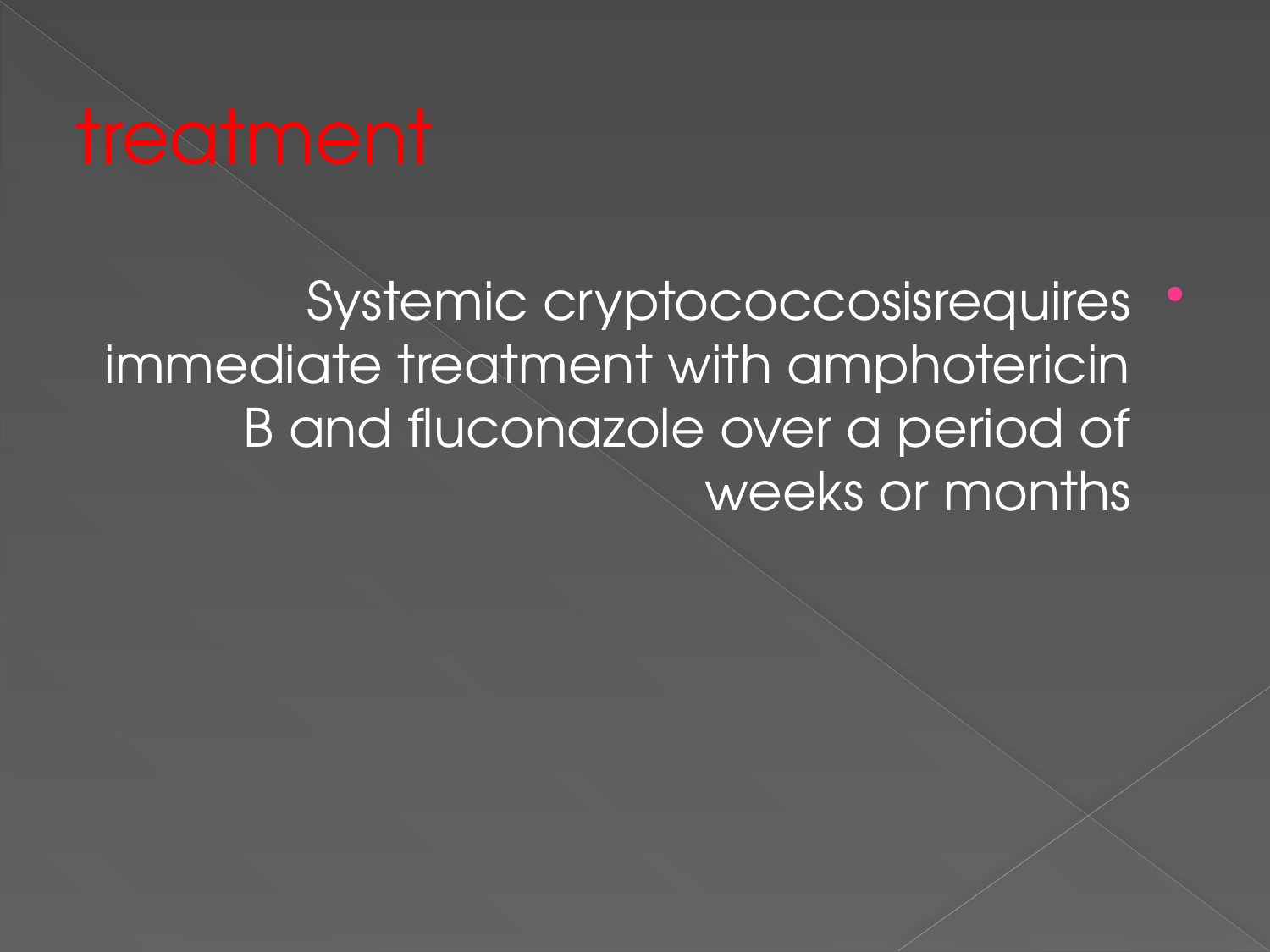

# treatment
Systemic cryptococcosisrequires immediate treatment with amphotericin B and fluconazole over a period of weeks or months